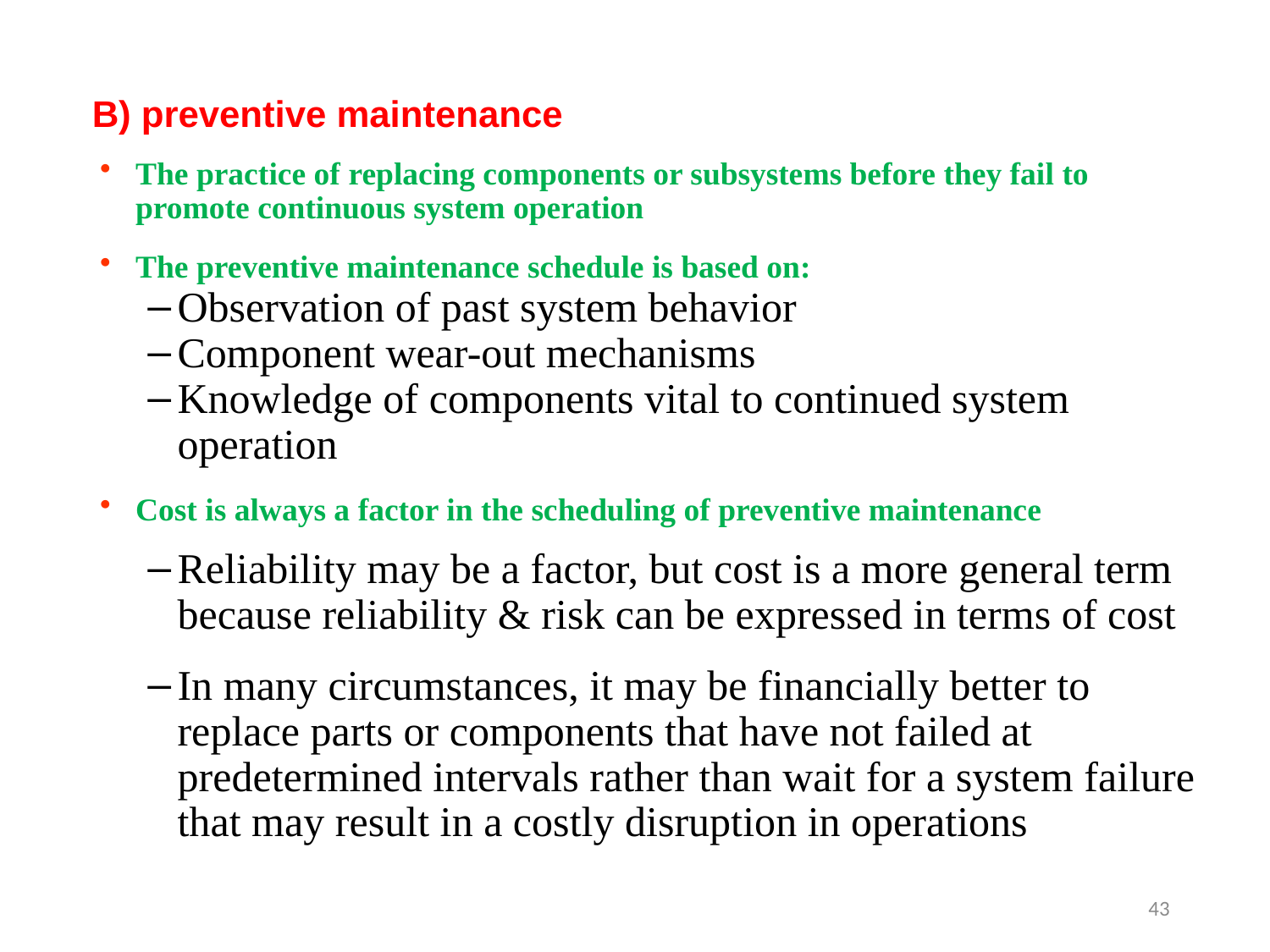

# B) preventive maintenance
The practice of replacing components or subsystems before they fail to promote continuous system operation

The preventive maintenance schedule is based on:
Observation of past system behavior
Component wear-out mechanisms
Knowledge of components vital to continued system operation

Cost is always a factor in the scheduling of preventive maintenance

Reliability may be a factor, but cost is a more general term because reliability & risk can be expressed in terms of cost

In many circumstances, it may be financially better to replace parts or components that have not failed at predetermined intervals rather than wait for a system failure that may result in a costly disruption in operations

43